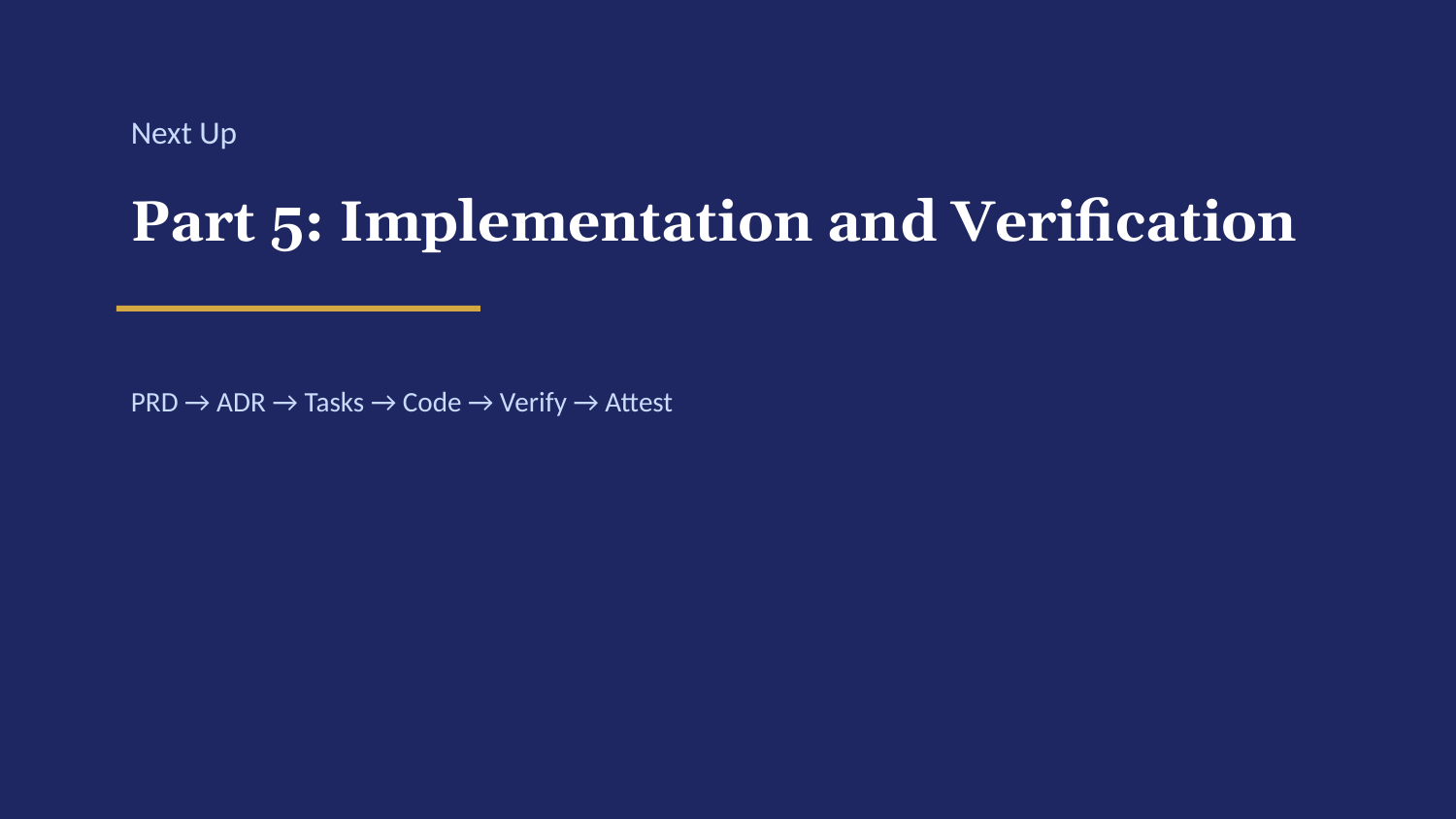

Next Up
Part 5: Implementation and Verification

PRD → ADR → Tasks → Code → Verify → Attest